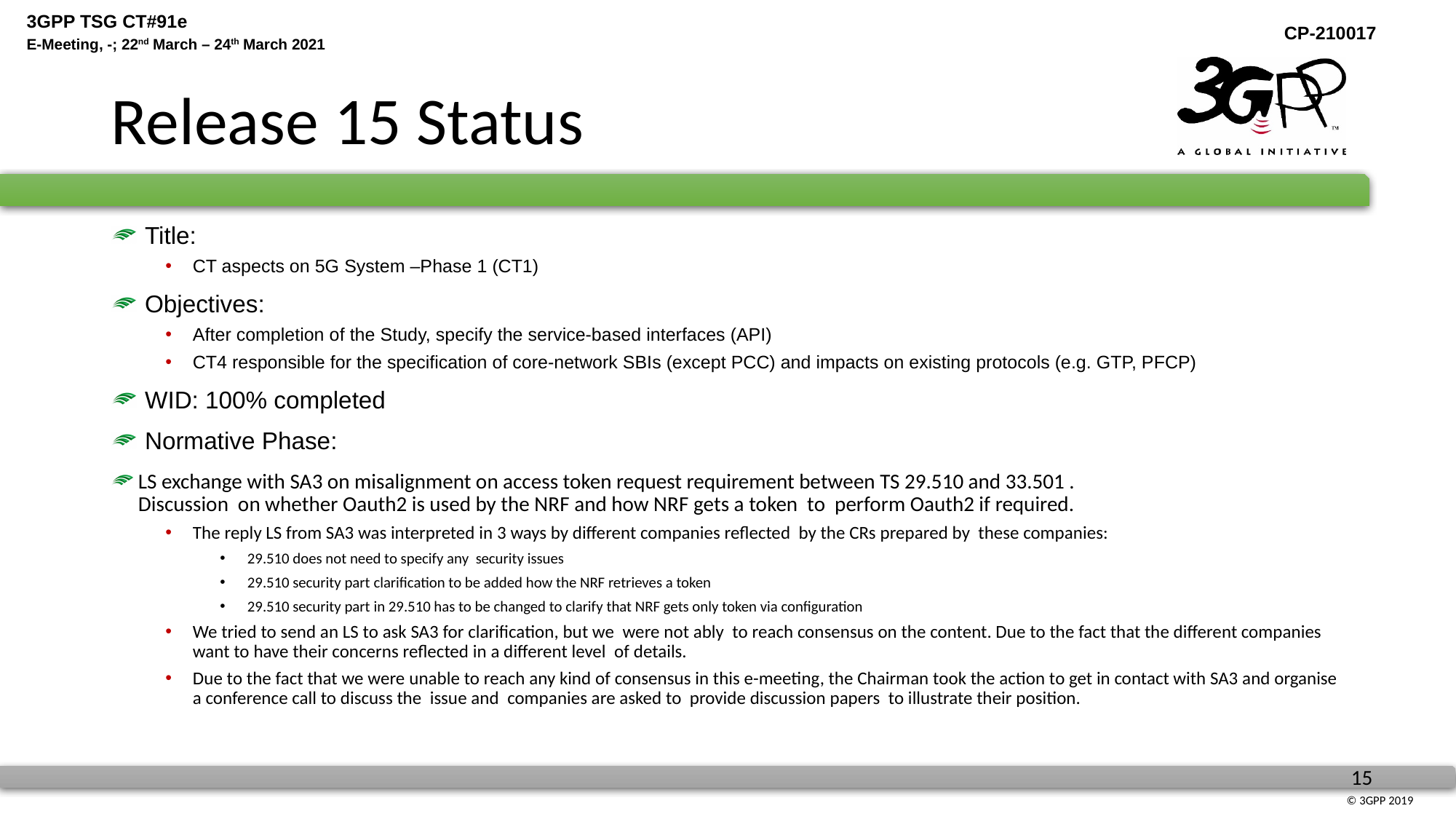

# Release 15 Status
 Title:
CT aspects on 5G System –Phase 1 (CT1)
 Objectives:
After completion of the Study, specify the service-based interfaces (API)
CT4 responsible for the specification of core-network SBIs (except PCC) and impacts on existing protocols (e.g. GTP, PFCP)
 WID: 100% completed
 Normative Phase:
LS exchange with SA3 on misalignment on access token request requirement between TS 29.510 and 33.501 .
Discussion  on whether Oauth2 is used by the NRF and how NRF gets a token  to  perform Oauth2 if required.
The reply LS from SA3 was interpreted in 3 ways by different companies reflected  by the CRs prepared by  these companies:
29.510 does not need to specify any  security issues
29.510 security part clarification to be added how the NRF retrieves a token
29.510 security part in 29.510 has to be changed to clarify that NRF gets only token via configuration
We tried to send an LS to ask SA3 for clarification, but we  were not ably  to reach consensus on the content. Due to the fact that the different companies want to have their concerns reflected in a different level  of details.
Due to the fact that we were unable to reach any kind of consensus in this e-meeting, the Chairman took the action to get in contact with SA3 and organise a conference call to discuss the  issue and  companies are asked to  provide discussion papers  to illustrate their position.